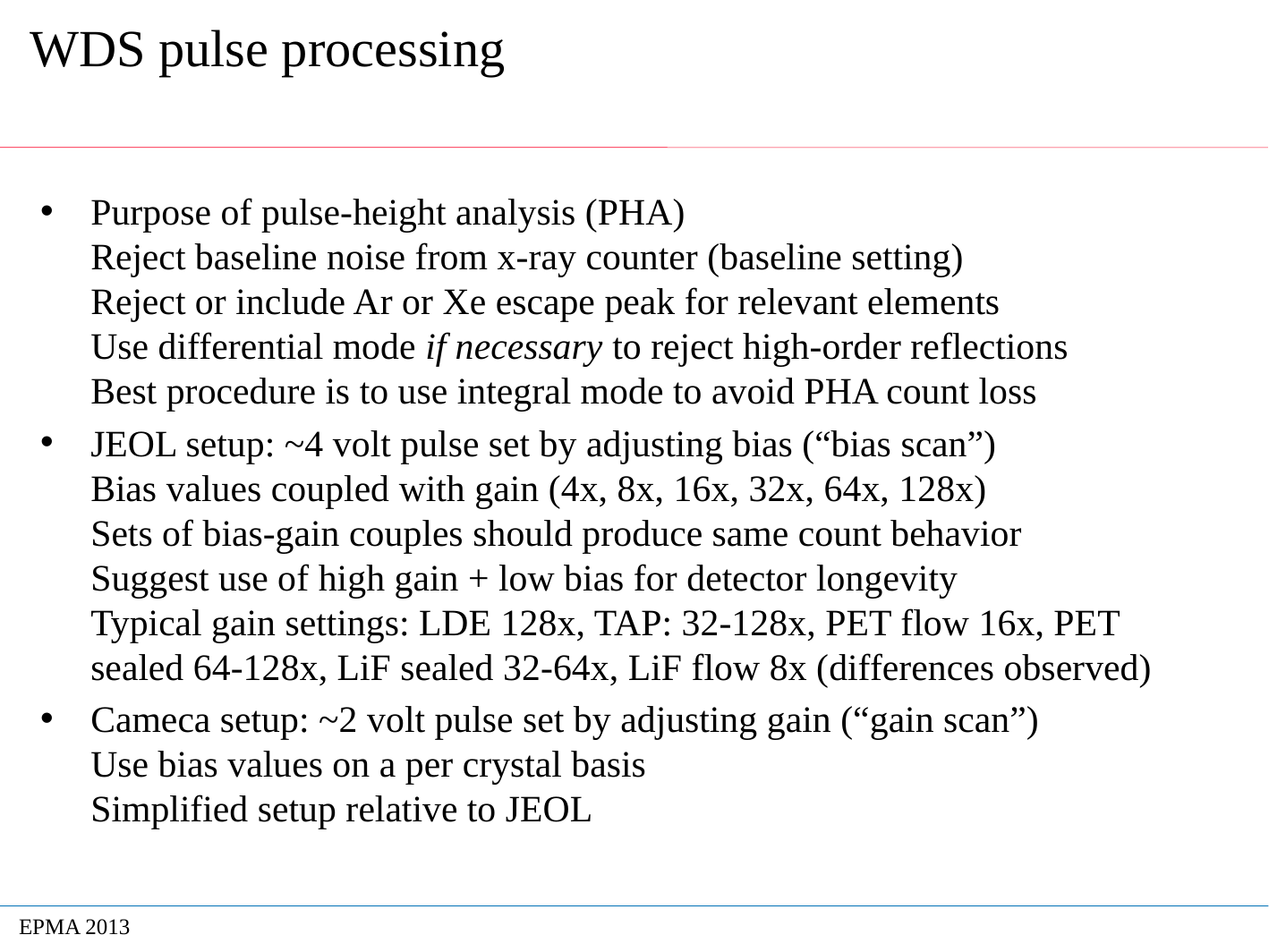

# WDS pulse processing
Purpose of pulse-height analysis (PHA)
Reject baseline noise from x-ray counter (baseline setting)
Reject or include Ar or Xe escape peak for relevant elements
Use differential mode if necessary to reject high-order reflections
Best procedure is to use integral mode to avoid PHA count loss
JEOL setup: ~4 volt pulse set by adjusting bias (“bias scan”)
Bias values coupled with gain (4x, 8x, 16x, 32x, 64x, 128x)
Sets of bias-gain couples should produce same count behavior
Suggest use of high gain + low bias for detector longevity
Typical gain settings: LDE 128x, TAP: 32-128x, PET flow 16x, PET sealed 64-128x, LiF sealed 32-64x, LiF flow 8x (differences observed)
Cameca setup: ~2 volt pulse set by adjusting gain (“gain scan”)
Use bias values on a per crystal basis
Simplified setup relative to JEOL
EPMA 2013